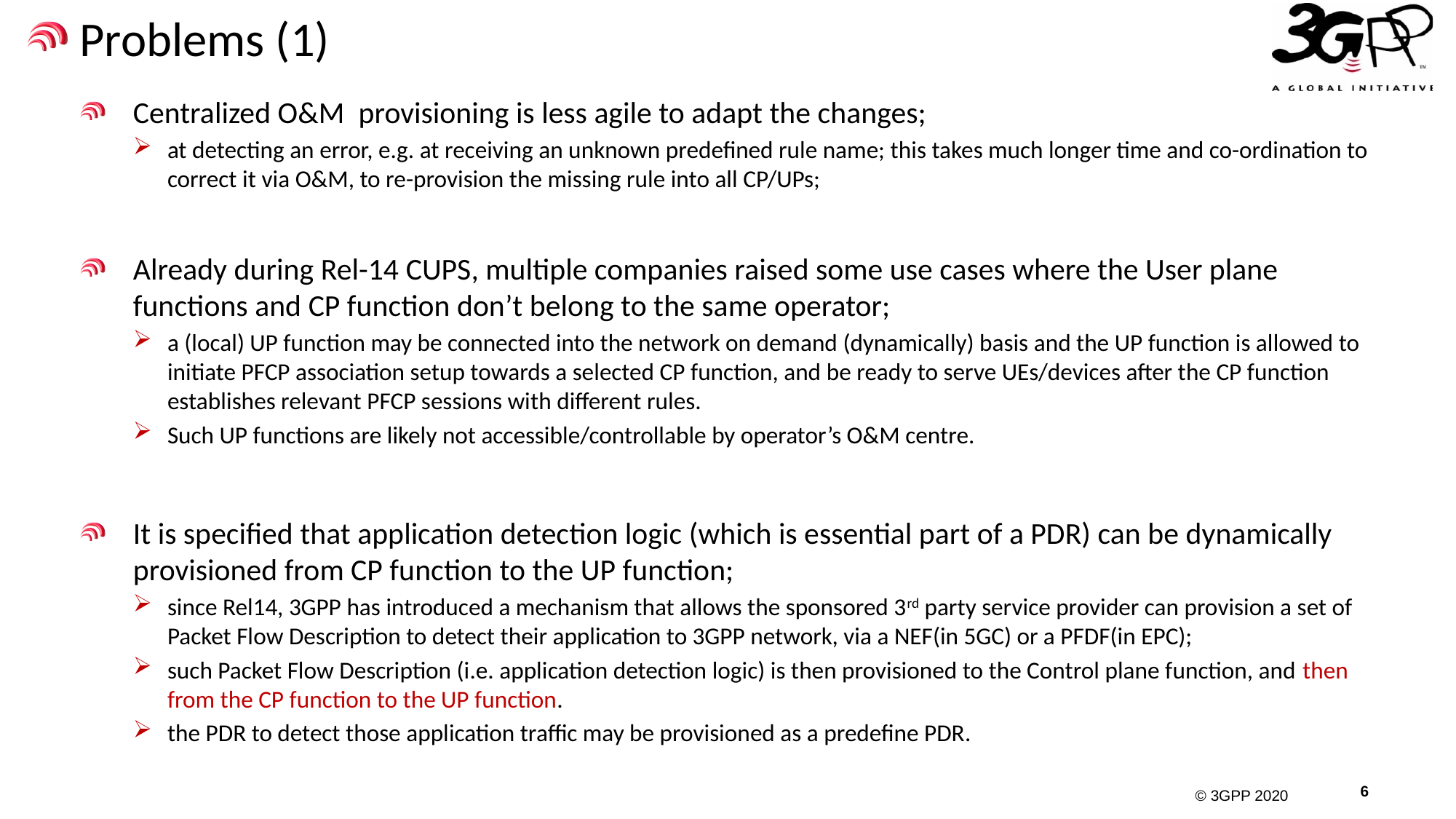

Problems (1)
Centralized O&M  provisioning is less agile to adapt the changes;
at detecting an error, e.g. at receiving an unknown predefined rule name; this takes much longer time and co-ordination to correct it via O&M, to re-provision the missing rule into all CP/UPs;

Already during Rel-14 CUPS, multiple companies raised some use cases where the User plane functions and CP function don’t belong to the same operator;
a (local) UP function may be connected into the network on demand (dynamically) basis and the UP function is allowed to initiate PFCP association setup towards a selected CP function, and be ready to serve UEs/devices after the CP function establishes relevant PFCP sessions with different rules.
Such UP functions are likely not accessible/controllable by operator’s O&M centre.

It is specified that application detection logic (which is essential part of a PDR) can be dynamically provisioned from CP function to the UP function;
since Rel14, 3GPP has introduced a mechanism that allows the sponsored 3rd party service provider can provision a set of Packet Flow Description to detect their application to 3GPP network, via a NEF(in 5GC) or a PFDF(in EPC);
such Packet Flow Description (i.e. application detection logic) is then provisioned to the Control plane function, and then from the CP function to the UP function.
the PDR to detect those application traffic may be provisioned as a predefine PDR.